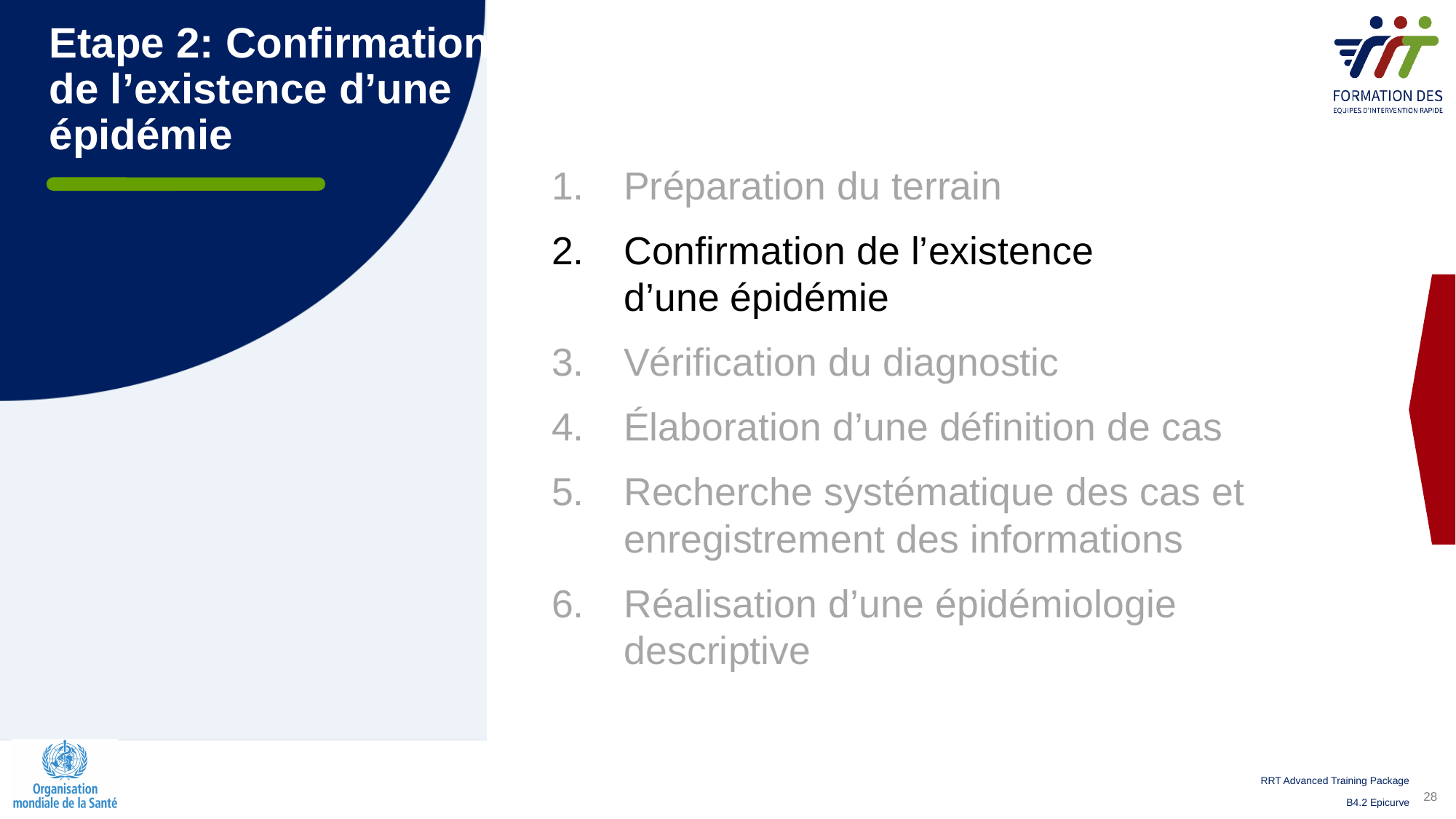

# Etape 2: Confirmation de l’existence d’une épidémie
Préparation du terrain
Confirmation de l’existence d’une épidémie
Vérification du diagnostic
Élaboration d’une définition de cas
Recherche systématique des cas et enregistrement des informations
Réalisation d’une épidémiologie  descriptive